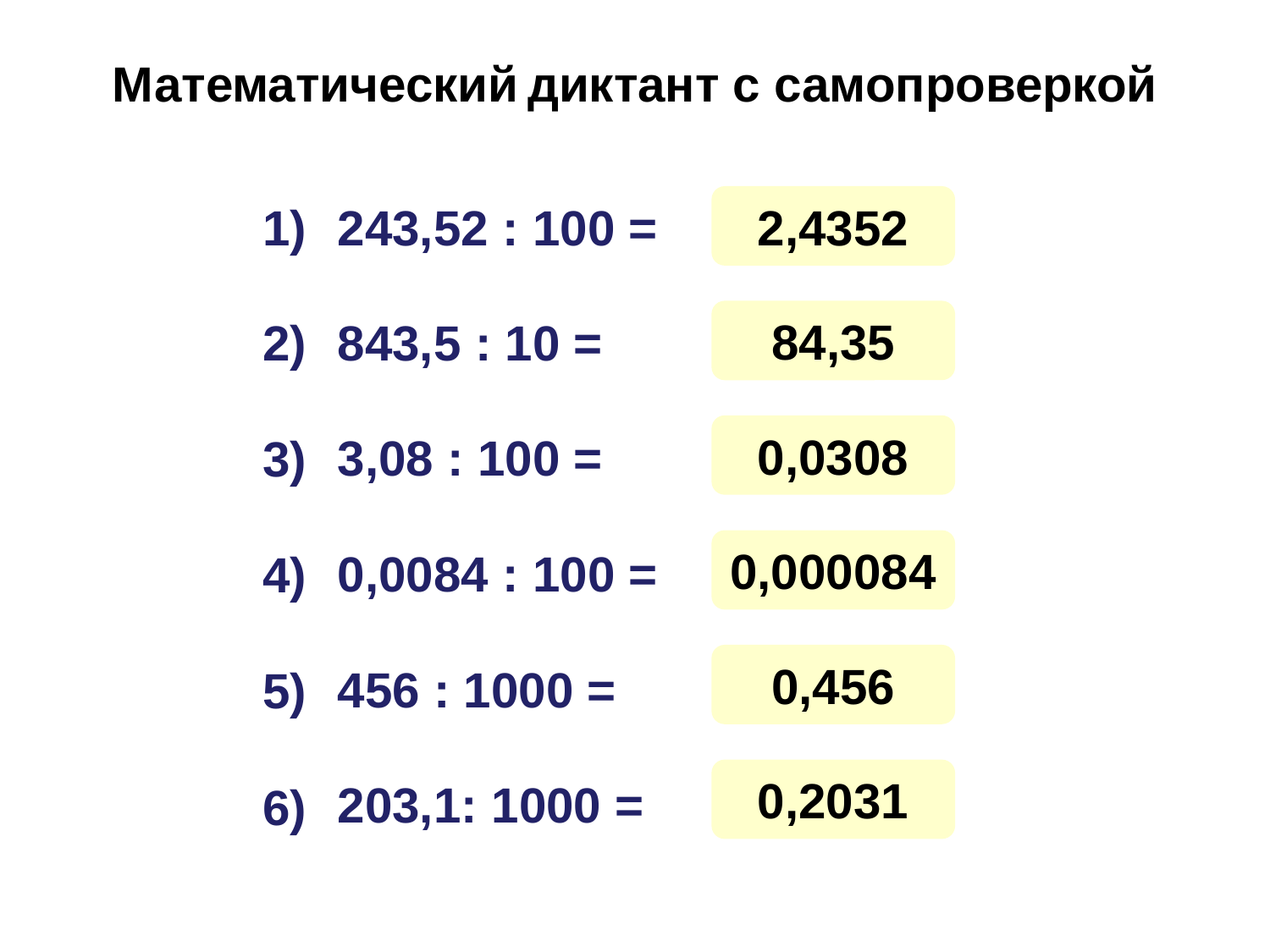

Математический диктант с самопроверкой
2,4352
1)
243,52 : 100 =
84,35
843,5 : 10 =
2)
0,0308
3,08 : 100 =
3)
0,000084
0,0084 : 100 =
4)
0,456
456 : 1000 =
5)
0,2031
203,1: 1000 =
6)